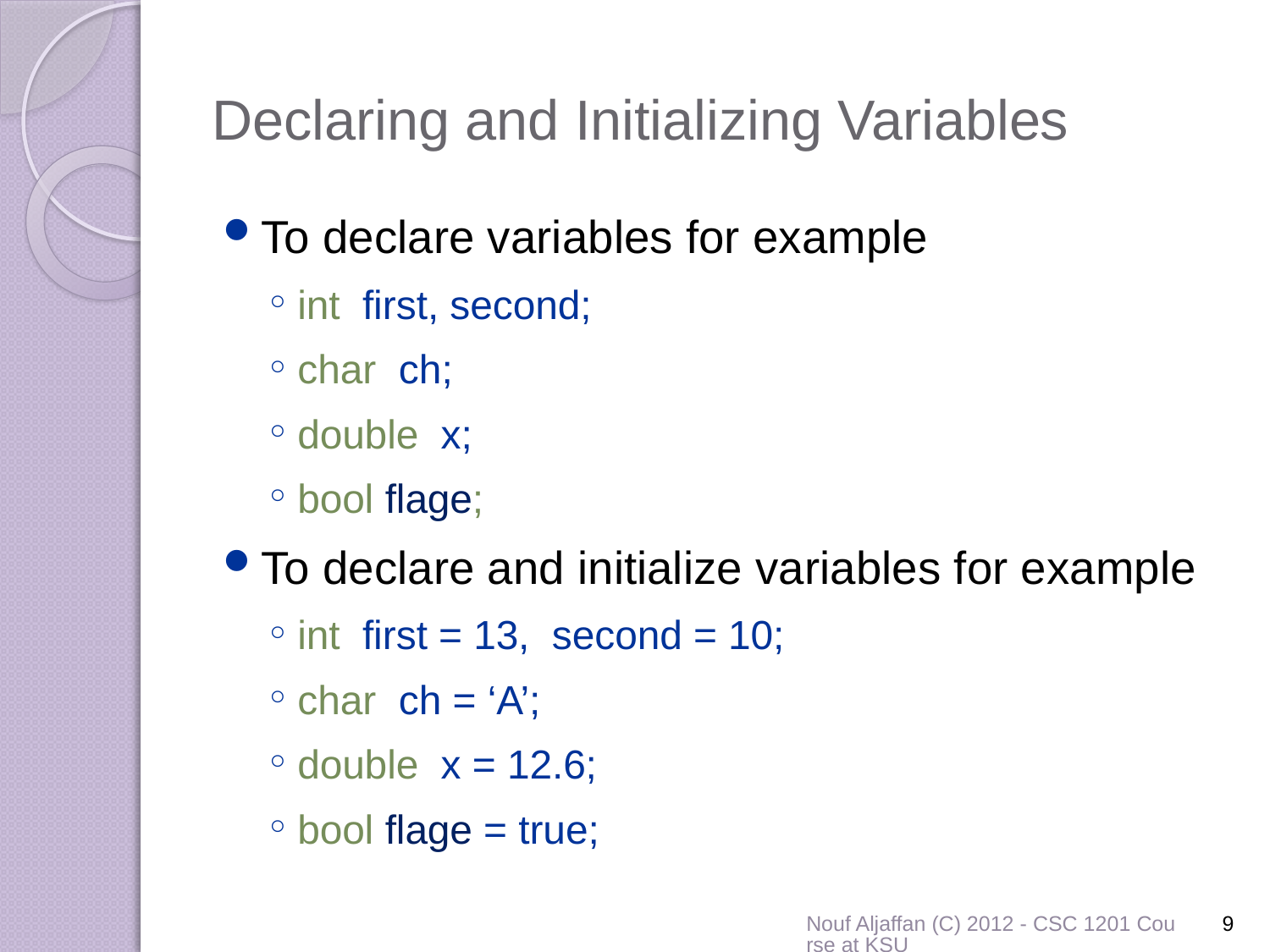

# Declaring and Initializing Variables
To declare variables for example
int  first, second;
char  ch;
double  x;
bool flage;
To declare and initialize variables for example
int  first = 13,  second = 10;
char  ch = ‘A’;
double  x = 12.6;
bool flage = true;

Nouf Aljaffan (C) 2012 - CSC 1201 Course at KSU
9